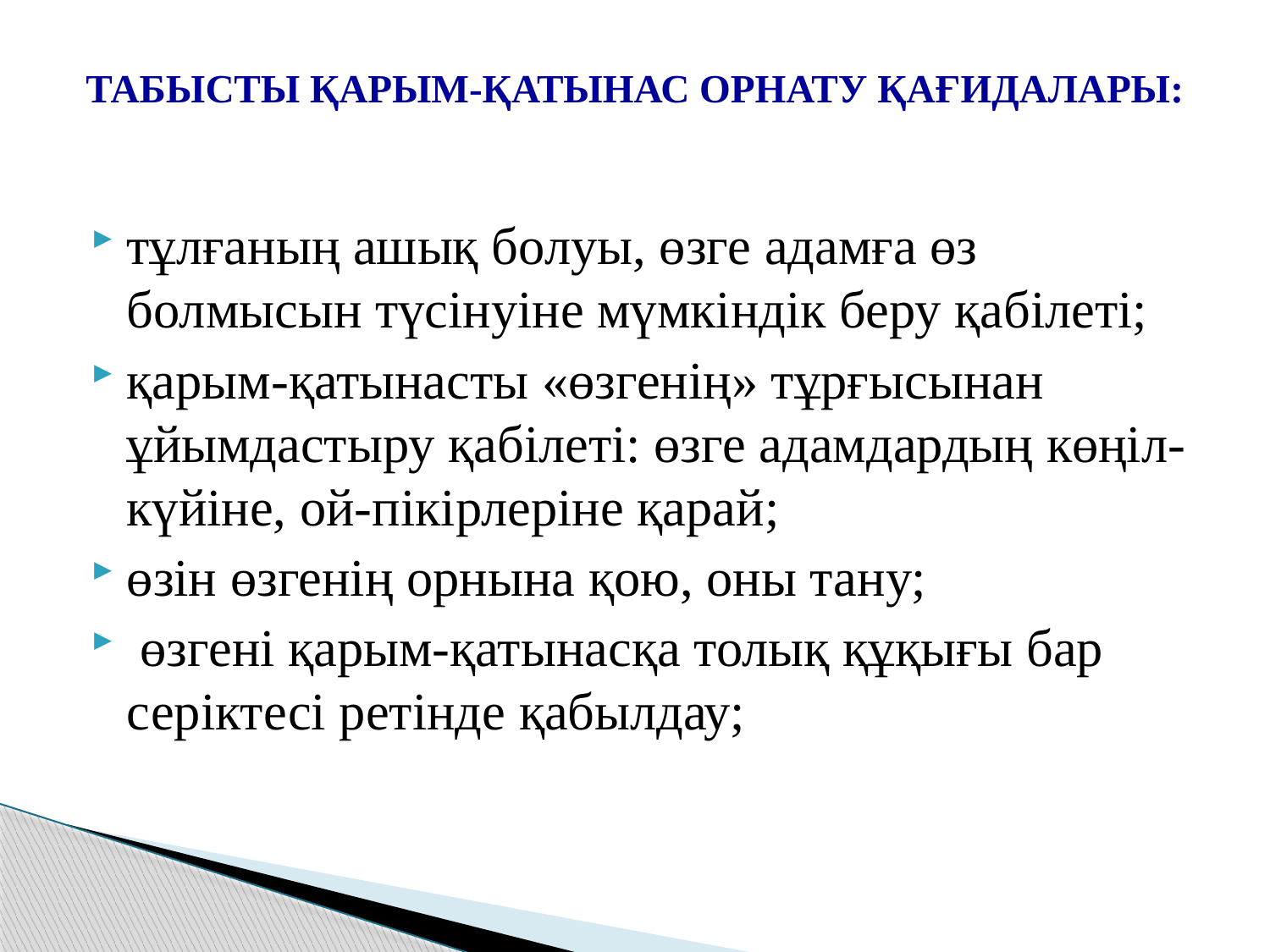

# ТАБЫСТЫ ҚАРЫМ-ҚАТЫНАС ОРНАТУ ҚАҒИДАЛАРЫ:
тұлғаның ашық болуы, өзге адамға өз болмысын түсінуіне мүмкіндік беру қабілеті;
қарым-қатынасты «өзгенің» тұрғысынан ұйымдастыру қабілеті: өзге адамдардың көңіл-күйіне, ой-пікірлеріне қарай;
өзін өзгенің орнына қою, оны тану;
 өзгені қарым-қатынасқа толық құқығы бар серіктесі ретінде қабылдау;